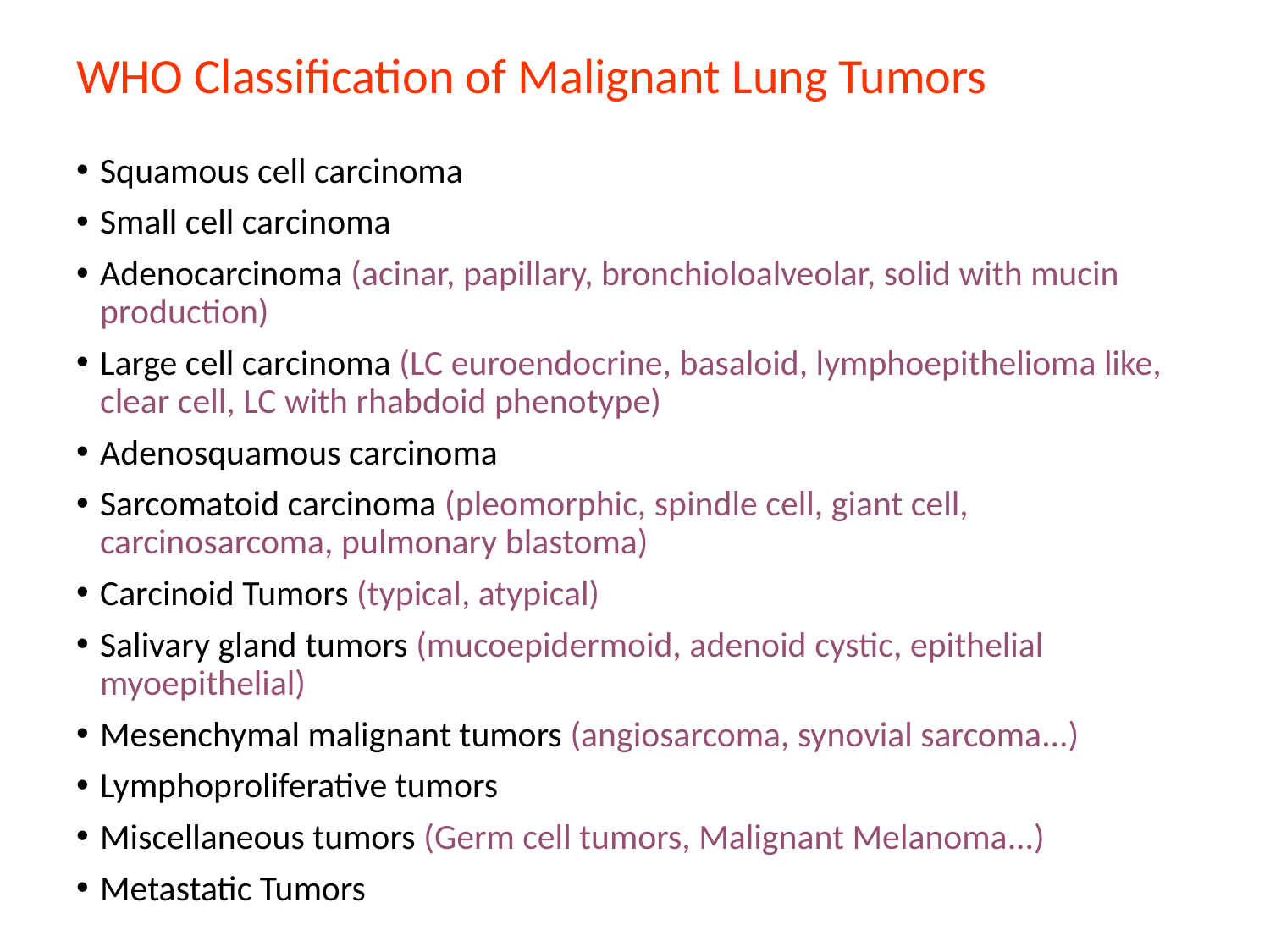

# WHO Classification of Malignant Lung Tumors
Squamous cell carcinoma
Small cell carcinoma
Adenocarcinoma (acinar, papillary, bronchioloalveolar, solid with mucin production)
Large cell carcinoma (LC euroendocrine, basaloid, lymphoepithelioma like, clear cell, LC with rhabdoid phenotype)
Adenosquamous carcinoma
Sarcomatoid carcinoma (pleomorphic, spindle cell, giant cell, carcinosarcoma, pulmonary blastoma)
Carcinoid Tumors (typical, atypical)
Salivary gland tumors (mucoepidermoid, adenoid cystic, epithelial myoepithelial)
Mesenchymal malignant tumors (angiosarcoma, synovial sarcoma...)
Lymphoproliferative tumors
Miscellaneous tumors (Germ cell tumors, Malignant Melanoma...)
Metastatic Tumors